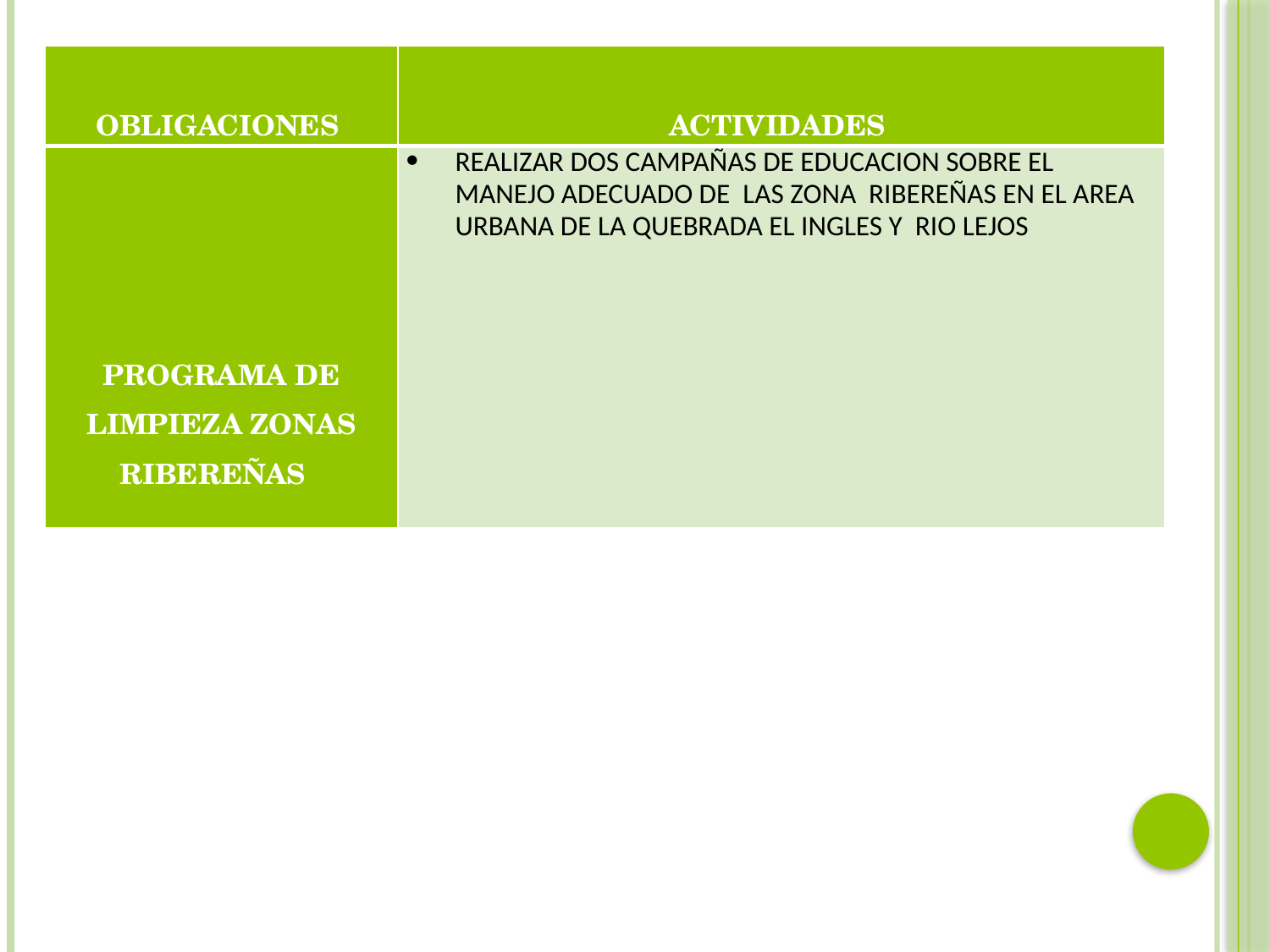

#
| OBLIGACIONES | ACTIVIDADES |
| --- | --- |
| PROGRAMA DE LIMPIEZA ZONAS RIBEREÑAS | REALIZAR DOS CAMPAÑAS DE EDUCACION SOBRE EL MANEJO ADECUADO DE LAS ZONA RIBEREÑAS EN EL AREA URBANA DE LA QUEBRADA EL INGLES Y RIO LEJOS |